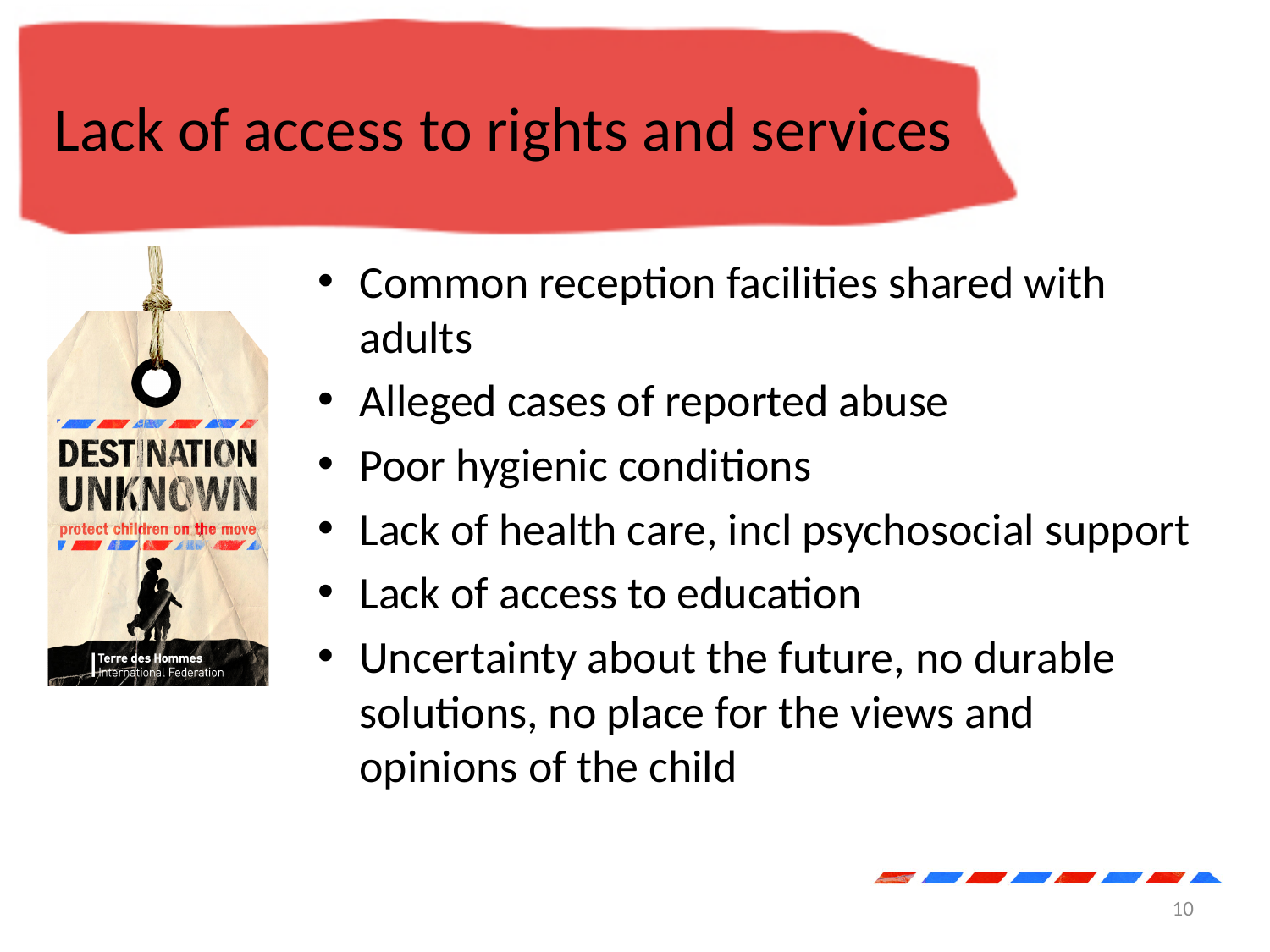

# Lack of access to rights and services
Common reception facilities shared with adults
Alleged cases of reported abuse
Poor hygienic conditions
Lack of health care, incl psychosocial support
Lack of access to education
Uncertainty about the future, no durable solutions, no place for the views and opinions of the child

10